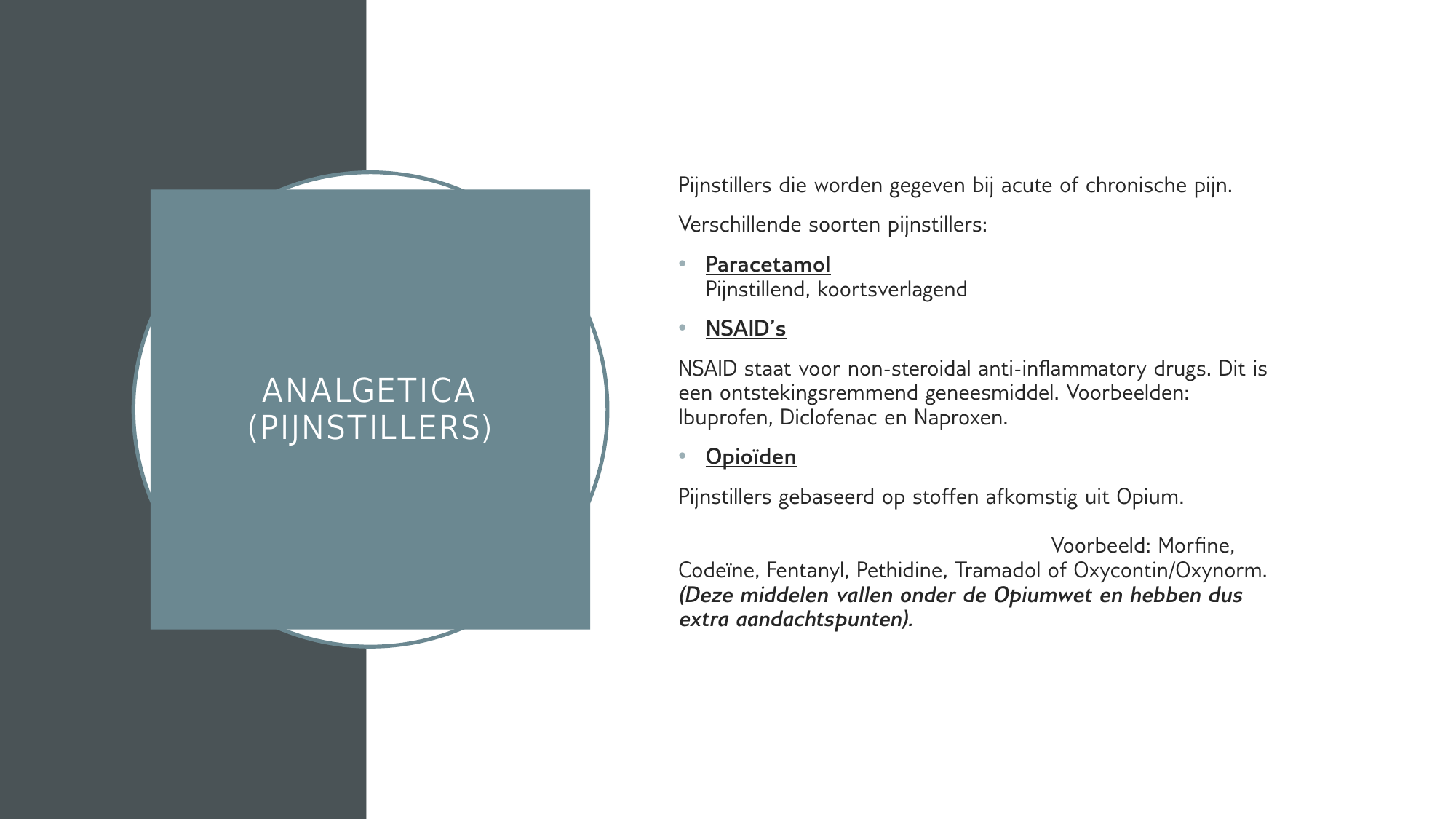

Pijnstillers die worden gegeven bij acute of chronische pijn.
Verschillende soorten pijnstillers:
Paracetamol
Pijnstillend, koortsverlagend
NSAID’s
NSAID staat voor non-steroidal anti-inflammatory drugs. Dit is een ontstekingsremmend geneesmiddel. Voorbeelden: Ibuprofen, Diclofenac en Naproxen.
Opioïden
Pijnstillers gebaseerd op stoffen afkomstig uit Opium.                                                                                                                                                               Voorbeeld: Morfine, Codeïne, Fentanyl, Pethidine, Tramadol of Oxycontin/Oxynorm.  (Deze middelen vallen onder de Opiumwet en hebben dus extra aandachtspunten).

# Analgetica (pijnstillers)